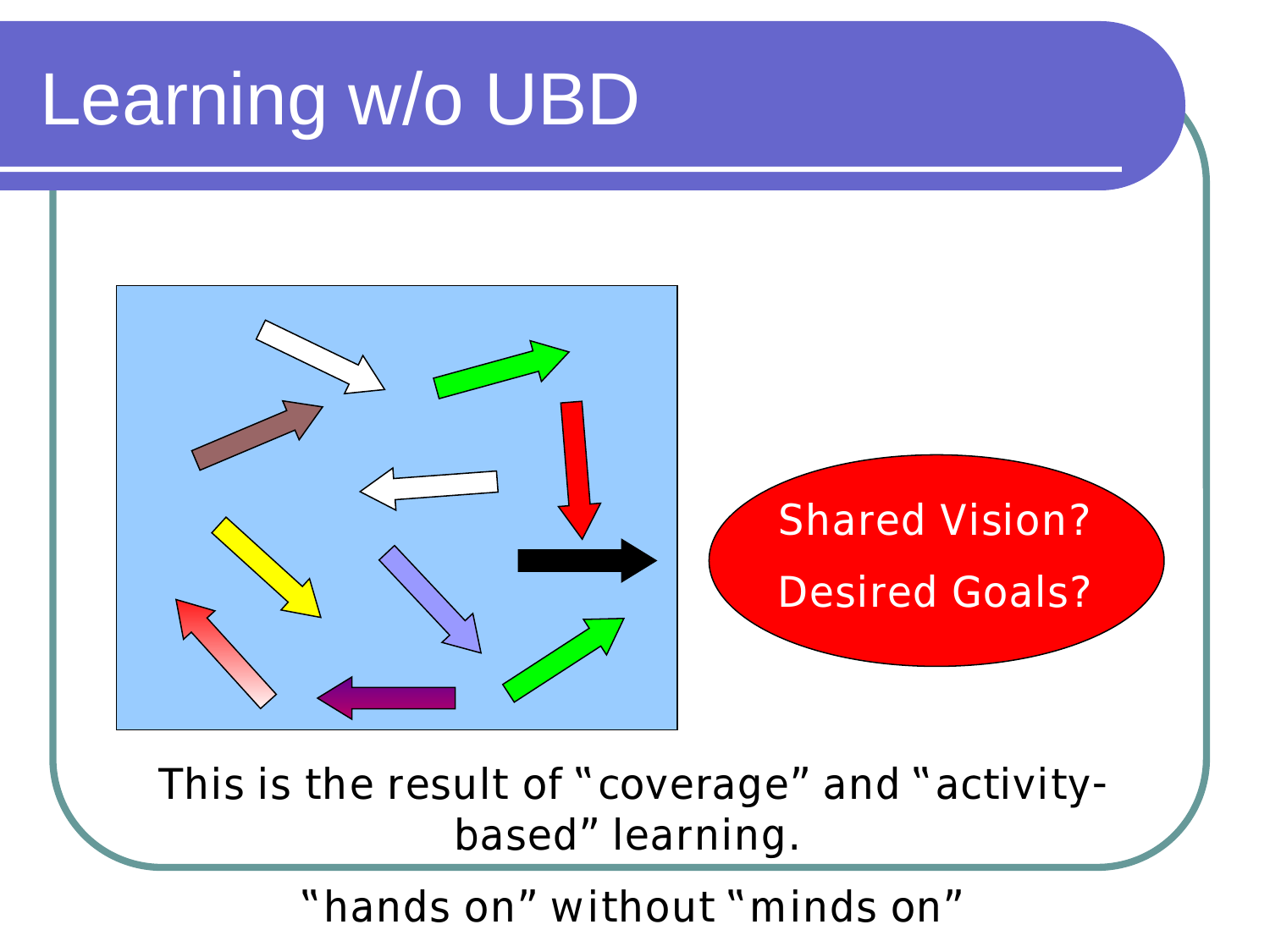

# Learning w/o UBD

Shared Vision?
Desired Goals?

This is the result of “coverage” and “activity-based” learning.
“hands on” without “minds on”